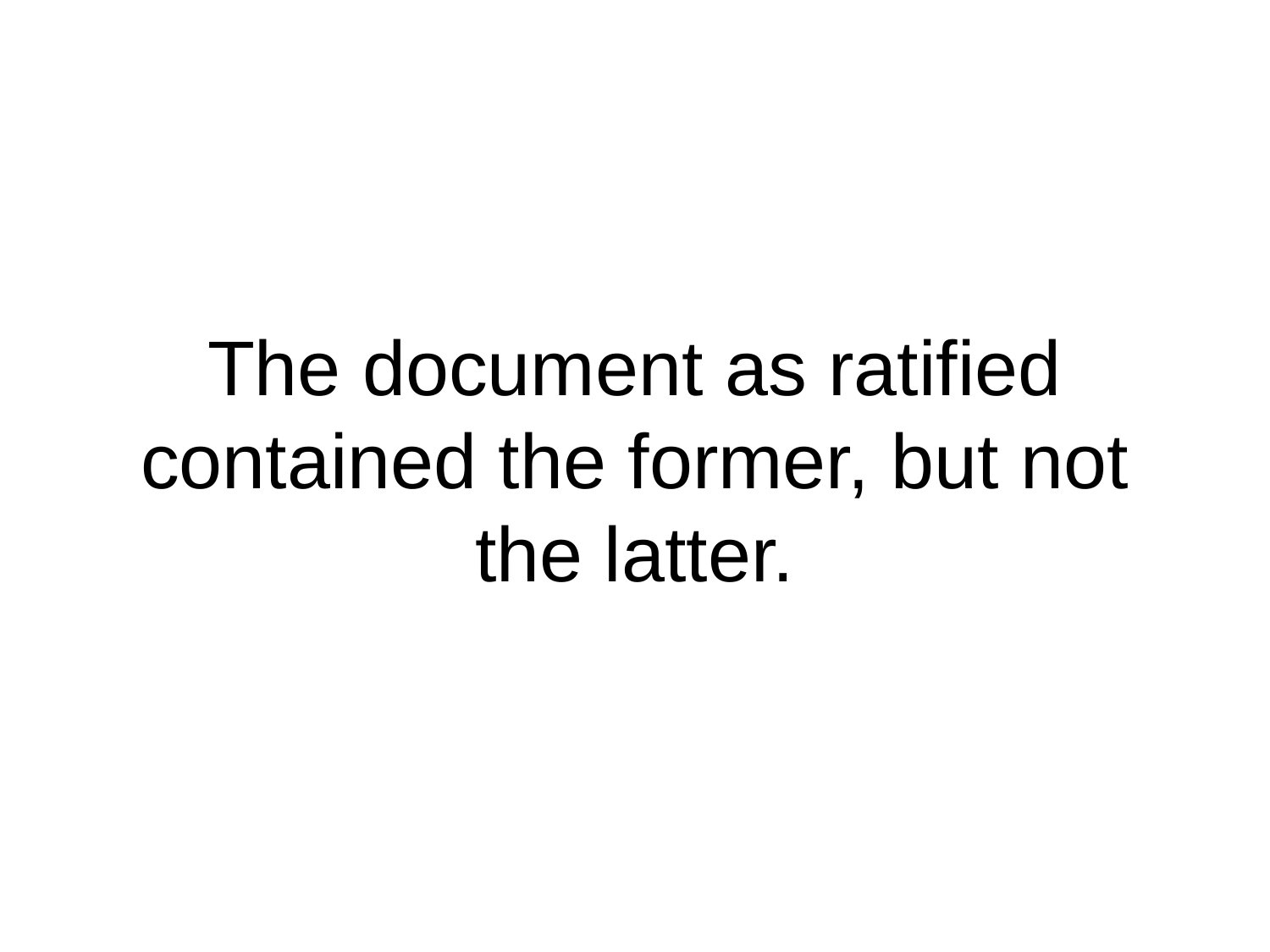

# The document as ratified contained the former, but not the latter.